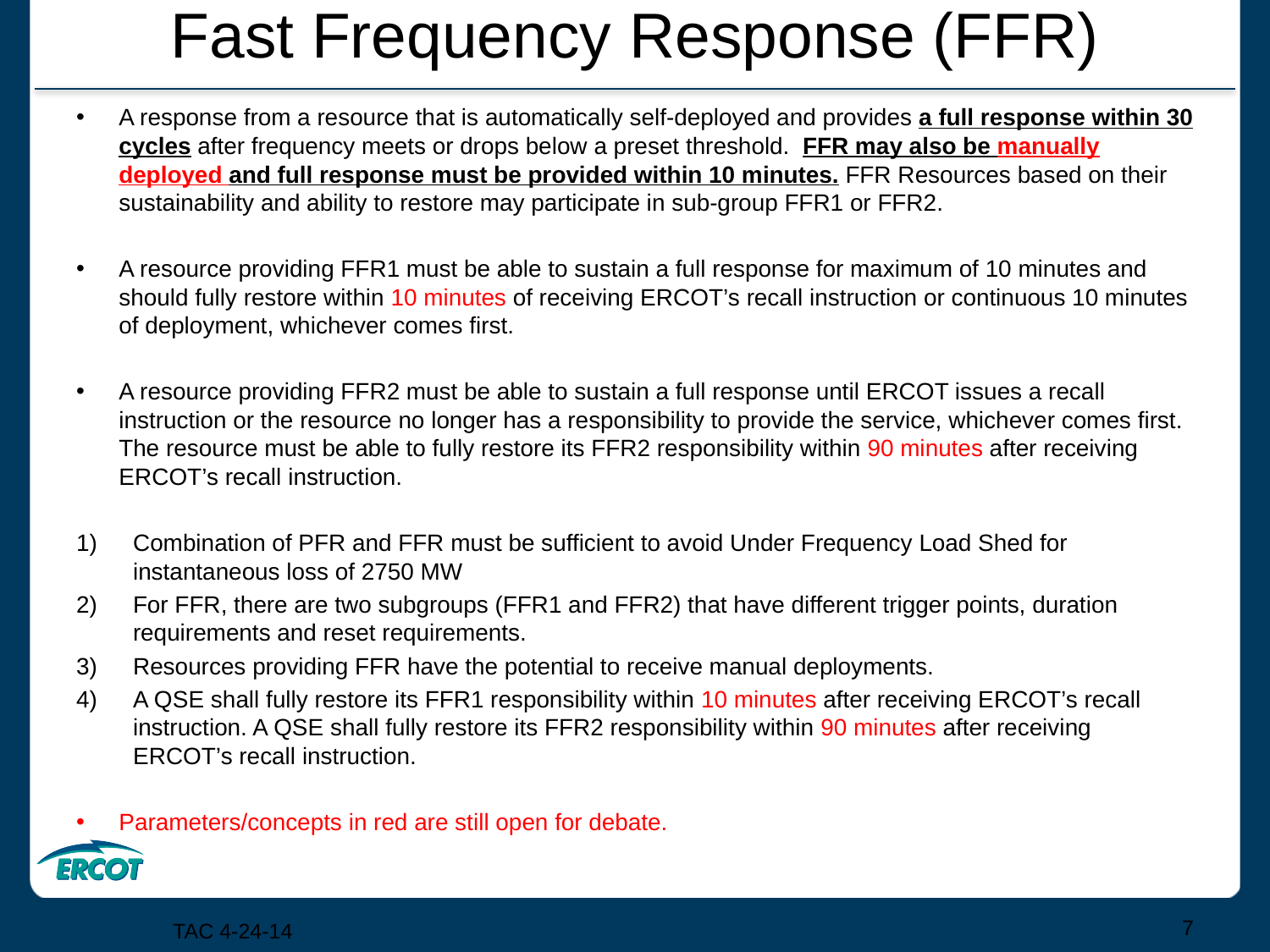

# Fast Frequency Response (FFR)
A response from a resource that is automatically self-deployed and provides a full response within 30 cycles after frequency meets or drops below a preset threshold.  FFR may also be manually deployed and full response must be provided within 10 minutes. FFR Resources based on their sustainability and ability to restore may participate in sub-group FFR1 or FFR2.

A resource providing FFR1 must be able to sustain a full response for maximum of 10 minutes and should fully restore within 10 minutes of receiving ERCOT’s recall instruction or continuous 10 minutes of deployment, whichever comes first.

A resource providing FFR2 must be able to sustain a full response until ERCOT issues a recall instruction or the resource no longer has a responsibility to provide the service, whichever comes first. The resource must be able to fully restore its FFR2 responsibility within 90 minutes after receiving ERCOT’s recall instruction.

Combination of PFR and FFR must be sufficient to avoid Under Frequency Load Shed for instantaneous loss of 2750 MW
For FFR, there are two subgroups (FFR1 and FFR2) that have different trigger points, duration requirements and reset requirements.
Resources providing FFR have the potential to receive manual deployments.
A QSE shall fully restore its FFR1 responsibility within 10 minutes after receiving ERCOT’s recall instruction. A QSE shall fully restore its FFR2 responsibility within 90 minutes after receiving ERCOT’s recall instruction.

Parameters/concepts in red are still open for debate.
7
TAC 4-24-14